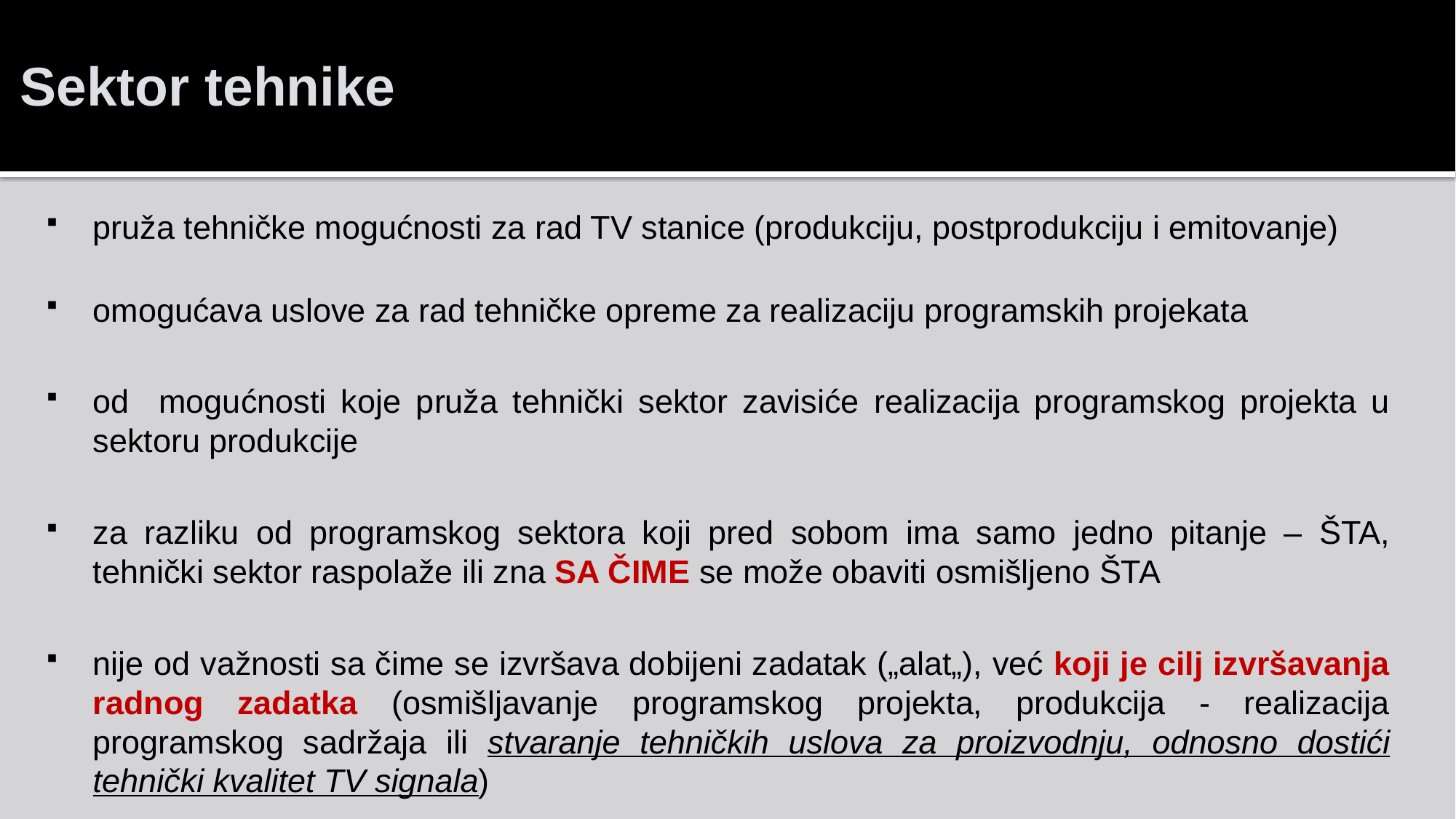

# Sektor tehnike

pruža tehničke mogućnosti za rad TV stanice (produkciju, postprodukciju i emitovanje)

omogućava uslove za rad tehničke opreme za realizaciju programskih projekata

od  mogućnosti koje pruža tehnički sektor zavisiće realizacija programskog projekta u sektoru produkcije

za razliku od programskog sektora koji pred sobom ima samo jedno pitanje – ŠTA, tehnički sektor raspolaže ili zna SA ČIME se može obaviti osmišljeno ŠTA

nije od važnosti sa čime se izvršava dobijeni zadatak („alat„), već koji je cilj izvršavanja radnog zadatka (osmišljavanje programskog projekta, produkcija - realizacija programskog sadržaja ili stvaranje tehničkih uslova za proizvodnju, odnosno dostići tehnički kvalitet TV signala)